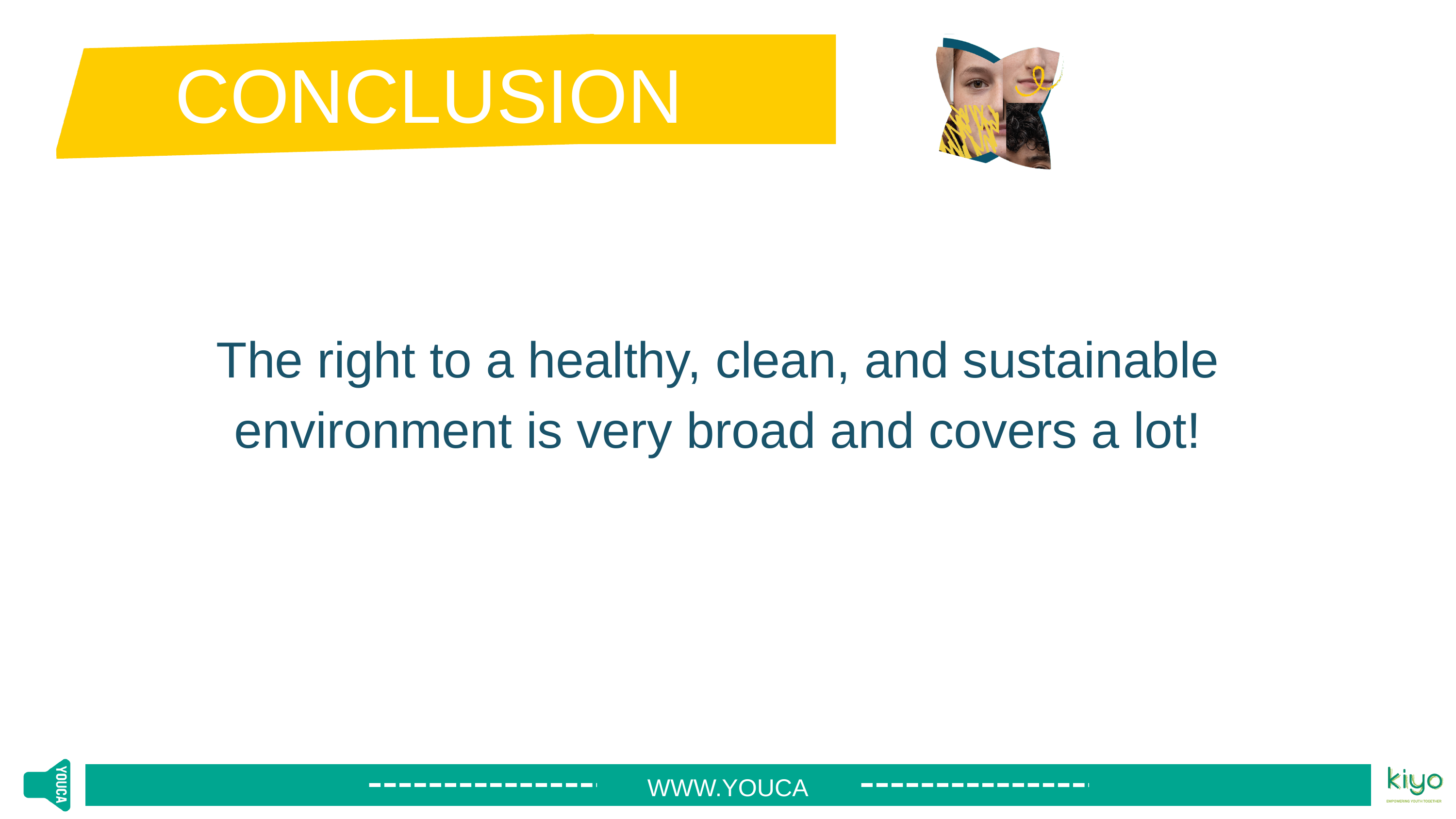

CONCLUSION

The right to a healthy, clean, and sustainable environment is very broad and covers a lot!

WWW.YOUCA.BE